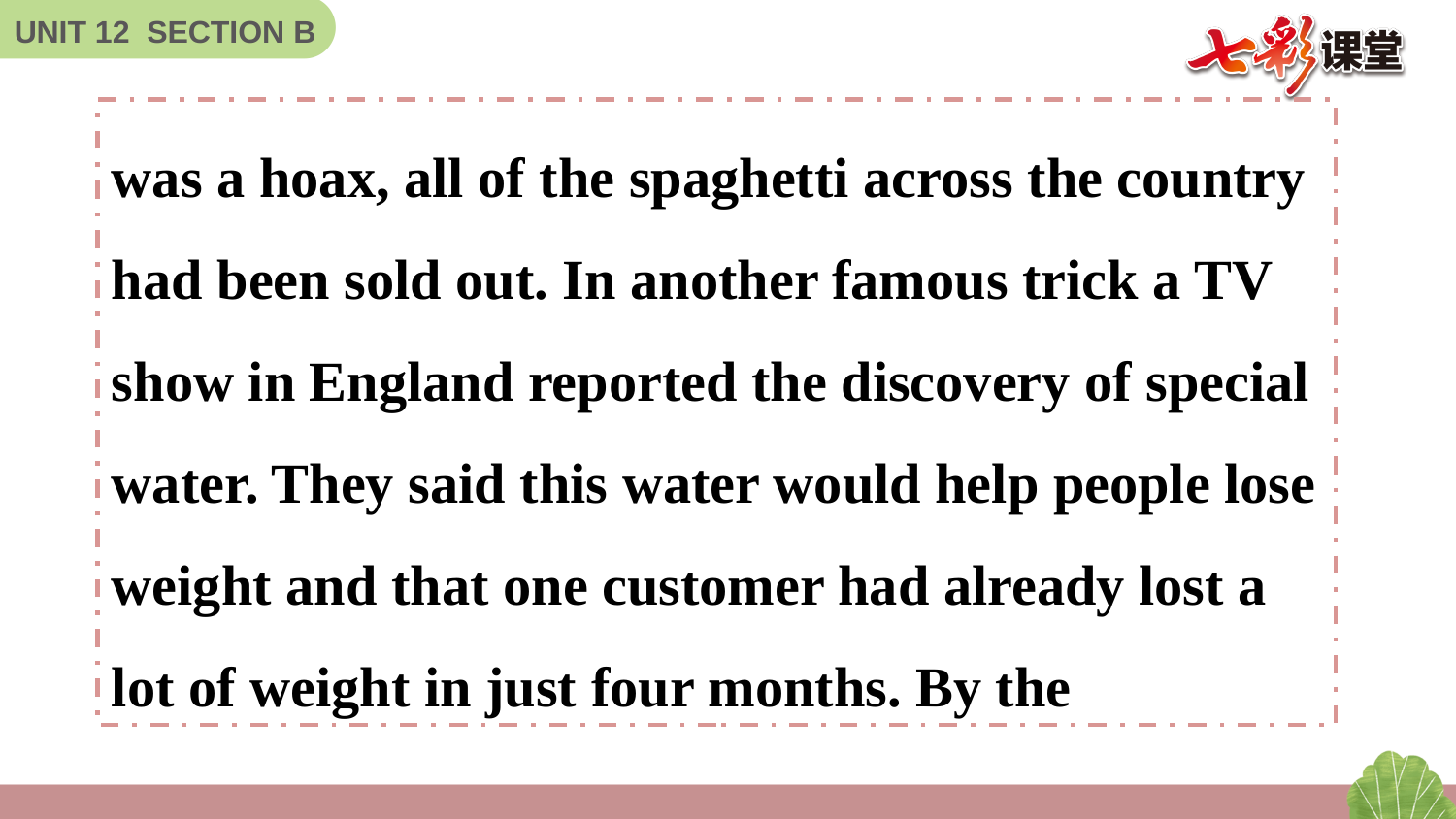

was a hoax, all of the spaghetti across the country had been sold out. In another famous trick a TV show in England reported the discovery of special water. They said this water would help people lose weight and that one customer had already lost a lot of weight in just four months. By the